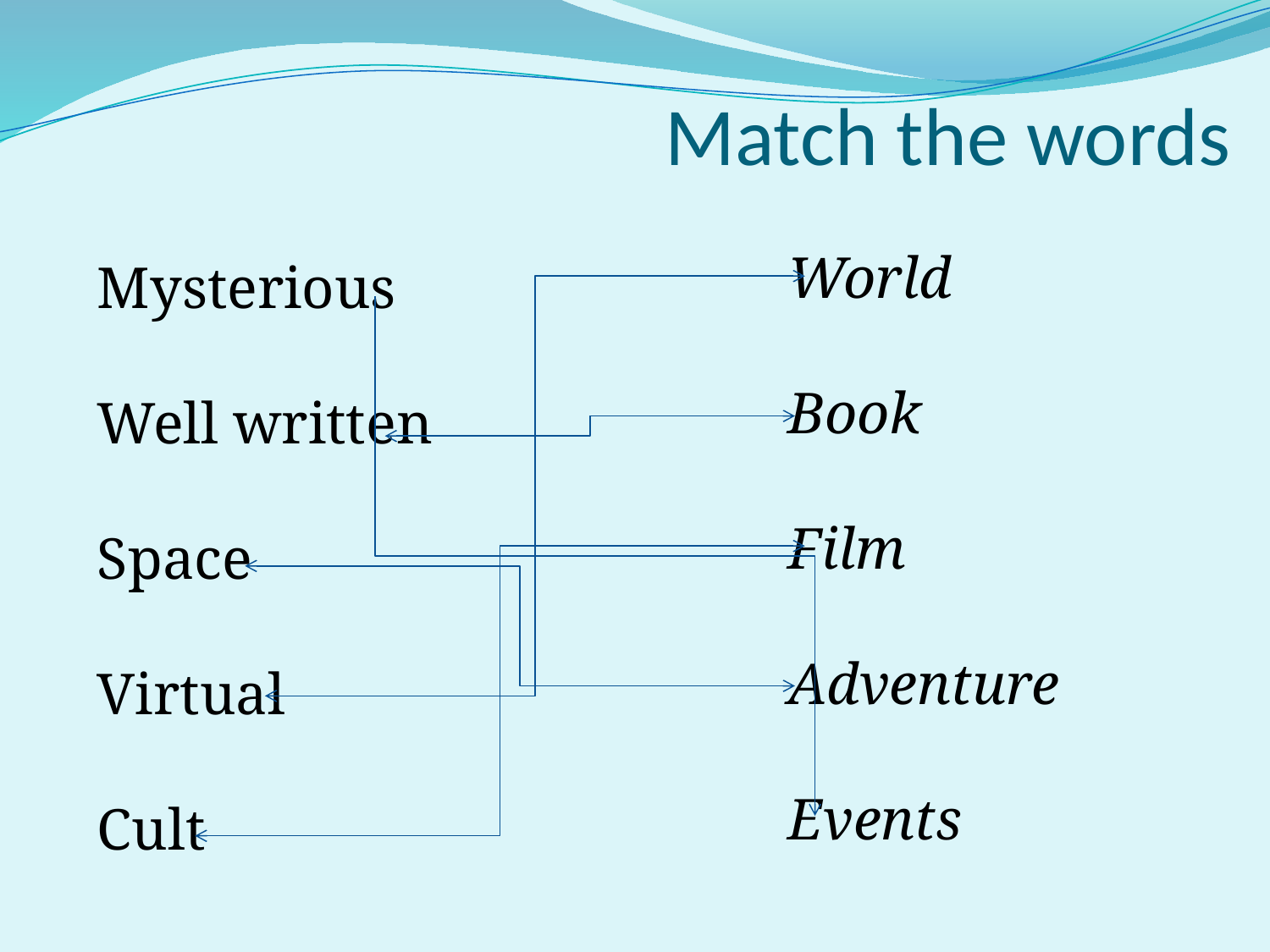

# Match the words
World

Book

Film

Adventure

Events
Mysterious

Well written

Space

Virtual

Cult